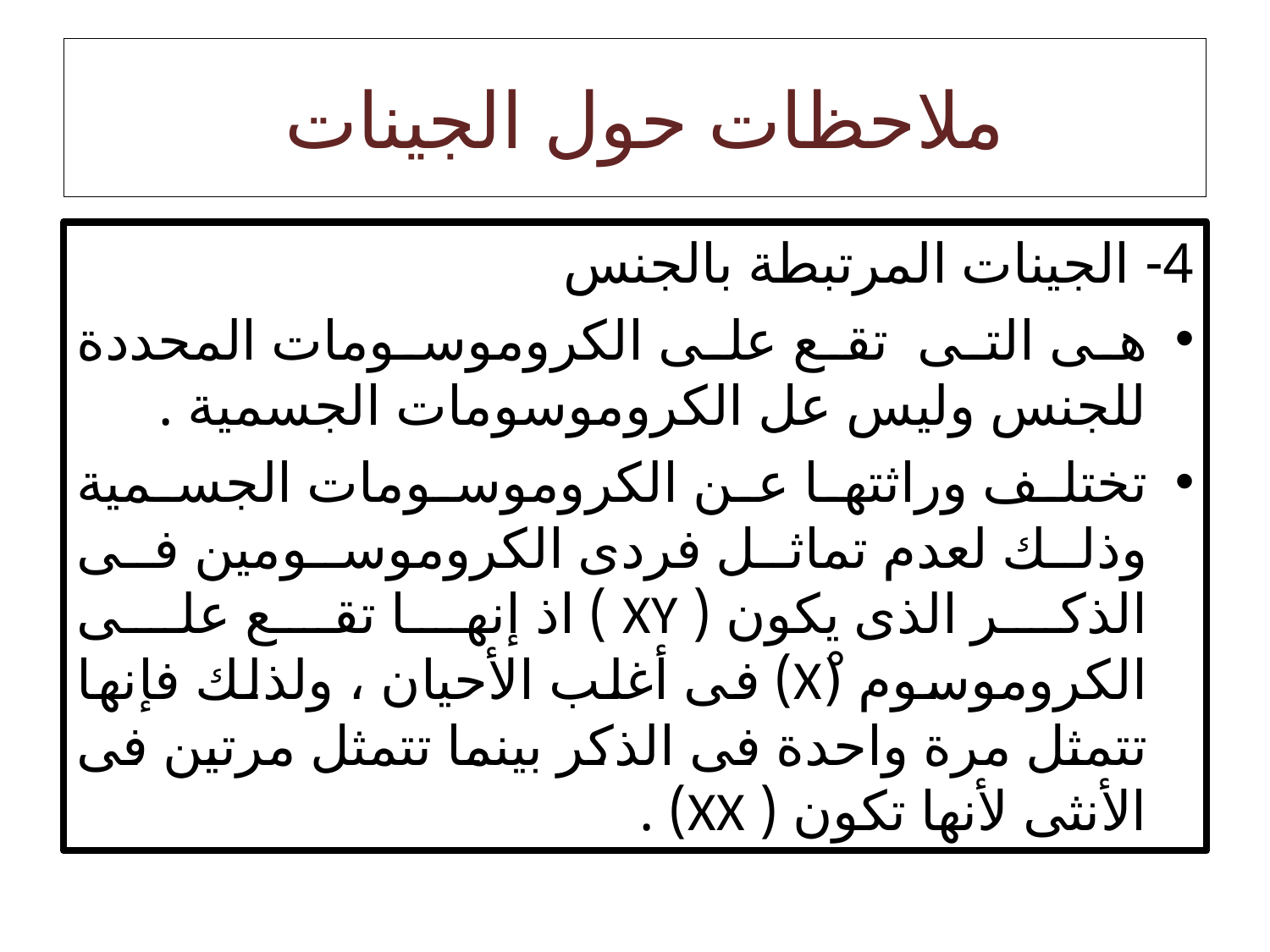

# ملاحظات حول الجينات
4- الجينات المرتبطة بالجنس
هى التى  تقع على الكروموسومات المحددة للجنس وليس عل الكروموسومات الجسمية .
تختلف وراثتها عن الكروموسومات الجسمية وذلك لعدم تماثل فردى الكروموسومين فى الذكر الذى يكون ( XY ) اذ إنها تقع على الكروموسوم (ْX) فى أغلب الأحيان ، ولذلك فإنها تتمثل مرة واحدة فى الذكر بينما تتمثل مرتين فى الأنثى لأنها تكون ( XX) .